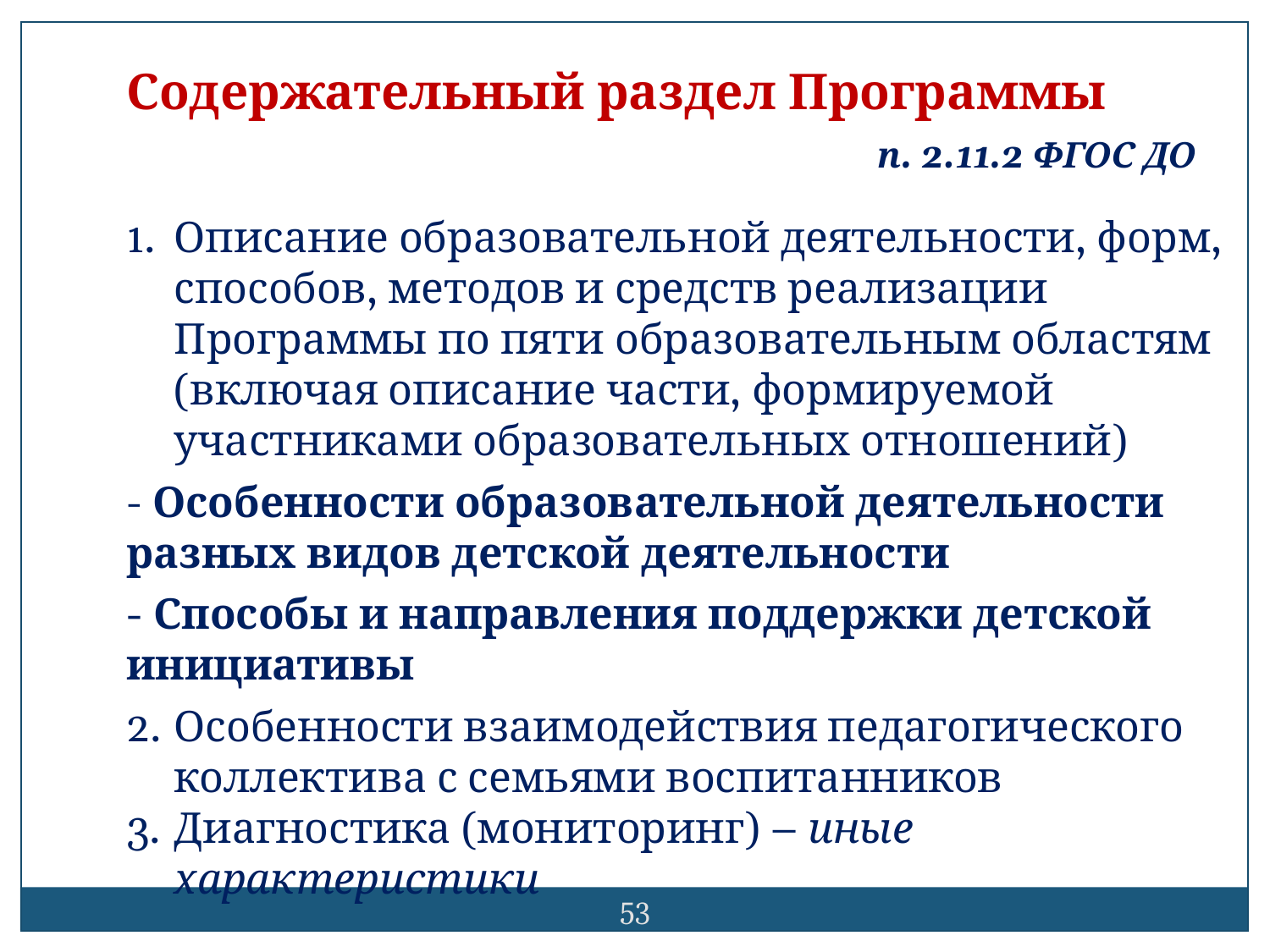

Содержательный раздел Программы
п. 2.11.2 ФГОС ДО
Описание образовательной деятельности, форм, способов, методов и средств реализации Программы по пяти образовательным областям (включая описание части, формируемой участниками образовательных отношений)
- Особенности образовательной деятельности разных видов детской деятельности
- Способы и направления поддержки детской инициативы
Особенности взаимодействия педагогического коллектива с семьями воспитанников
Диагностика (мониторинг) – иные характеристики
53